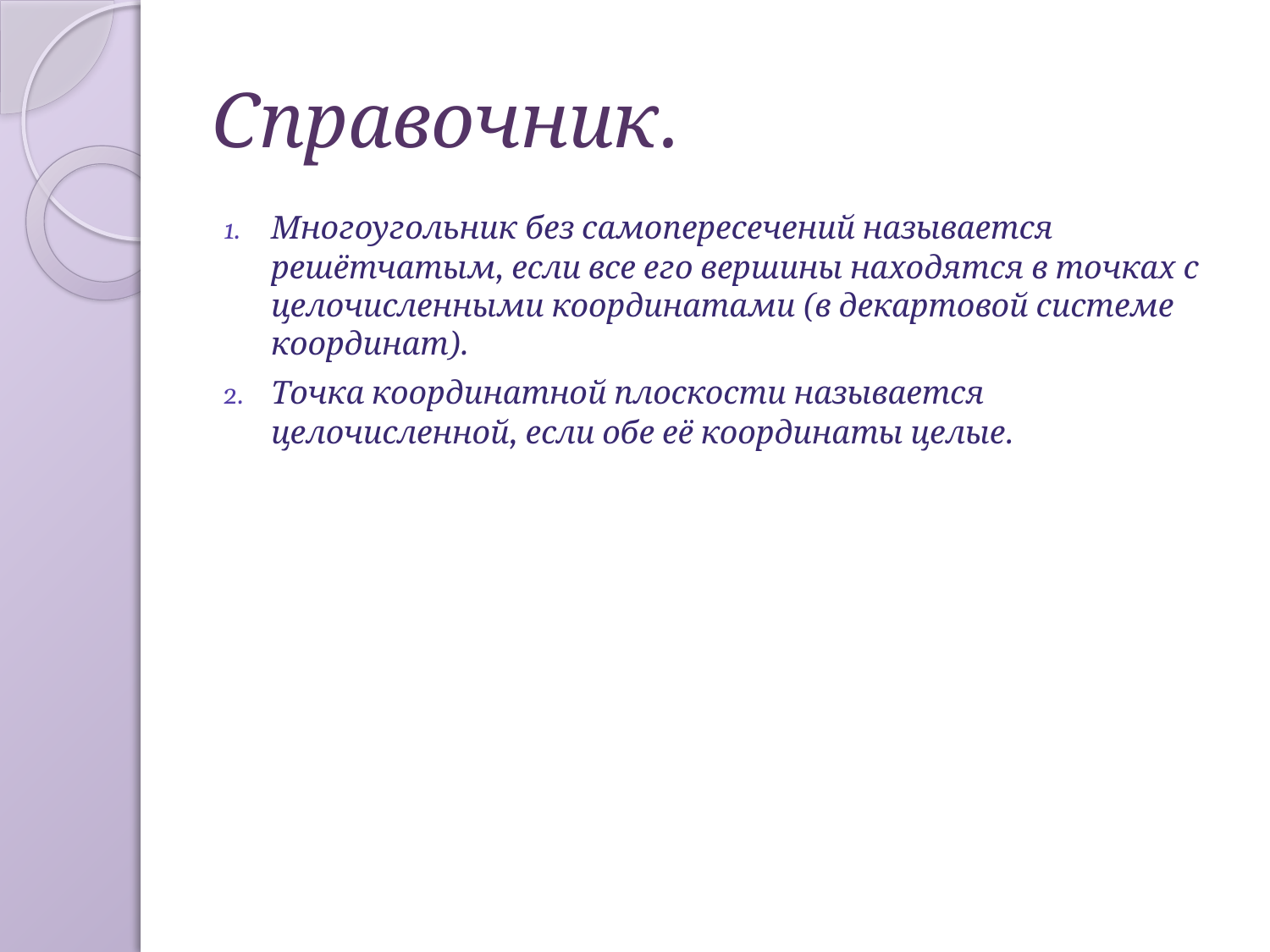

# Справочник.
Многоугольник без самопересечений называется решётчатым, если все его вершины находятся в точках с целочисленными координатами (в декартовой системе координат).
Точка координатной плоскости называется целочисленной, если обе её координаты целые.